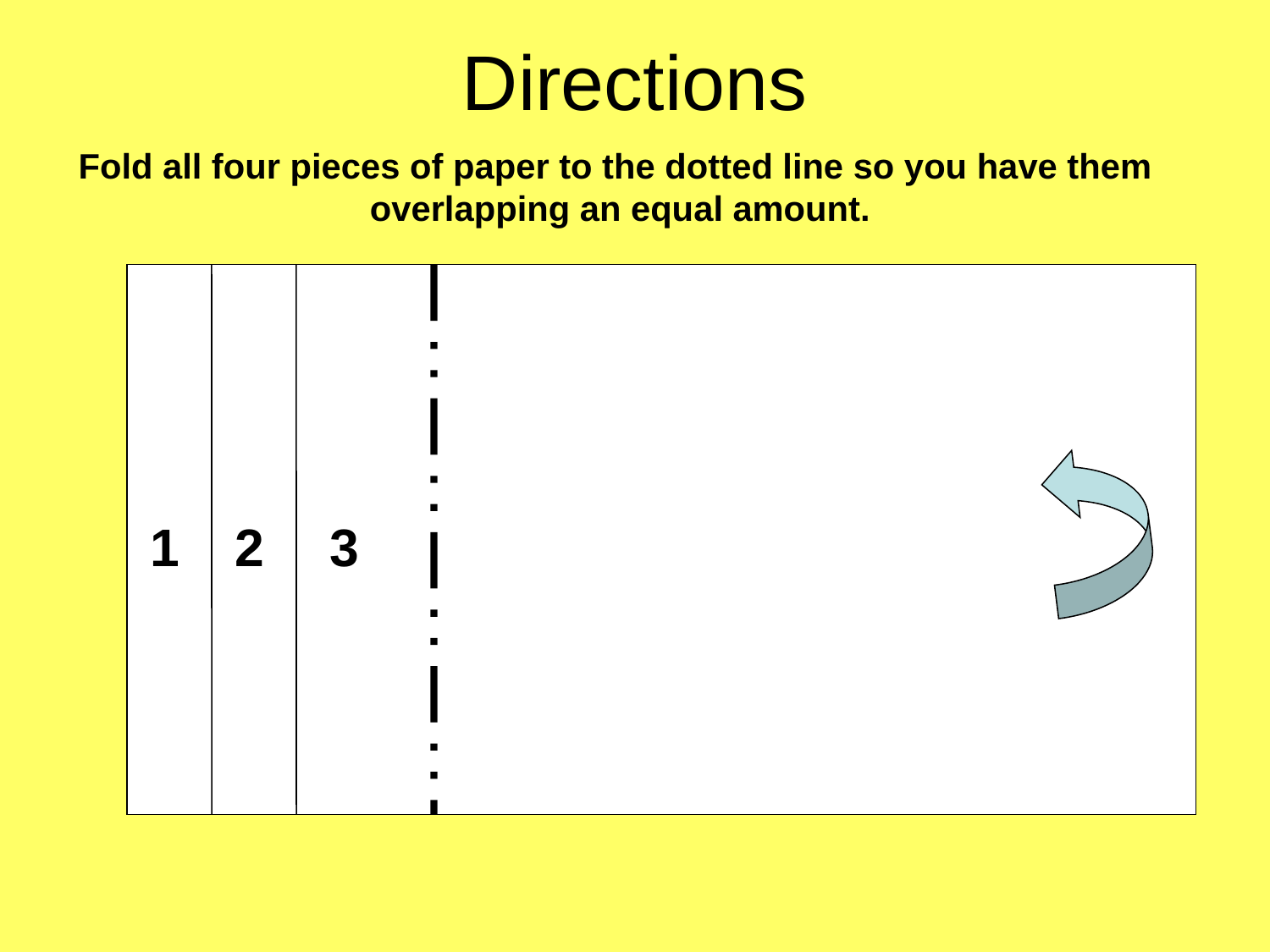

# Directions
Fold all four pieces of paper to the dotted line so you have them
overlapping an equal amount.

1
2
3